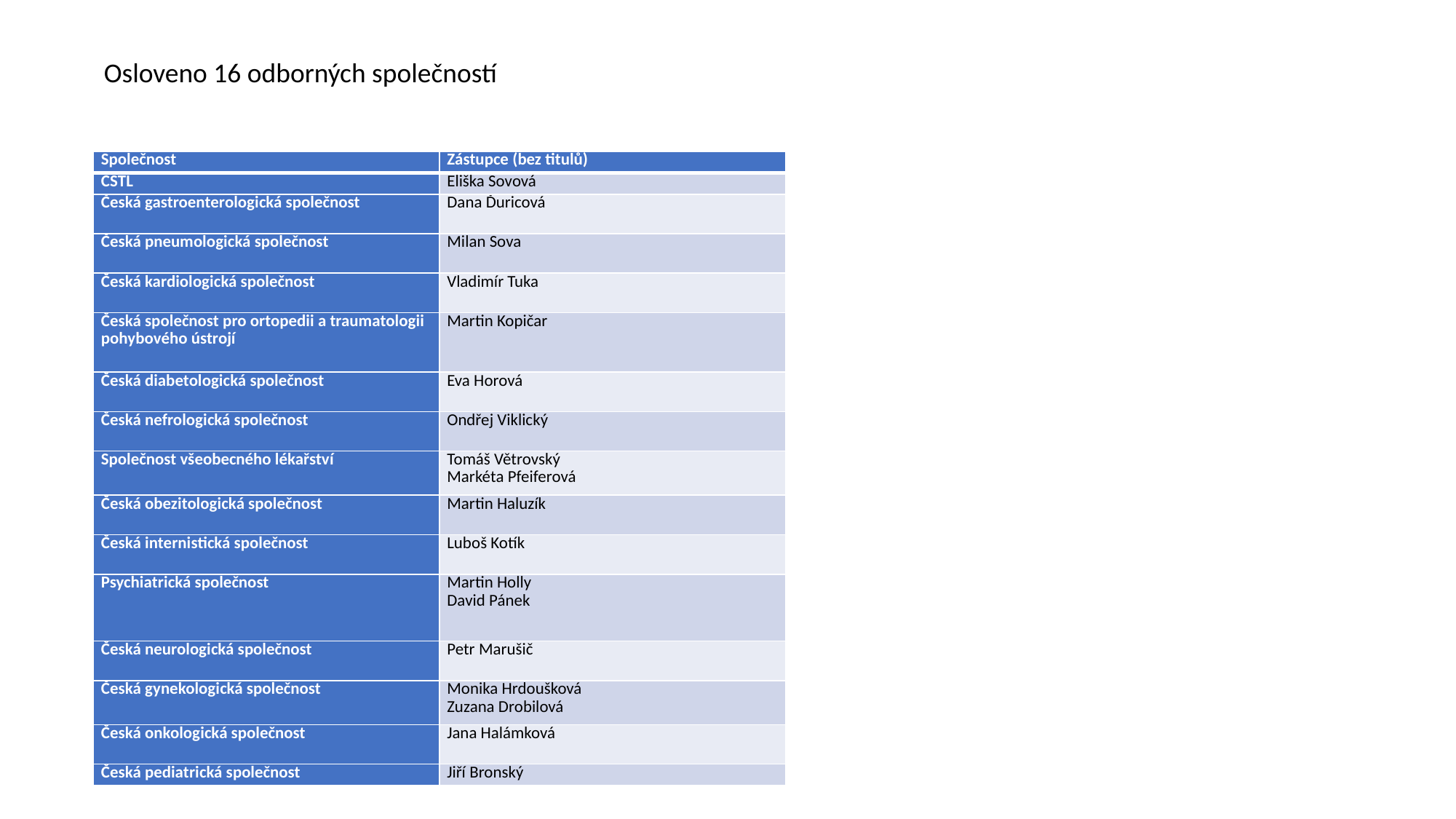

Osloveno 16 odborných společností
| Společnost | Zástupce (bez titulů) |
| --- | --- |
| ČSTL | Eliška Sovová |
| Česká gastroenterologická společnost | Dana Ďuricová |
| Česká pneumologická společnost | Milan Sova |
| Česká kardiologická společnost | Vladimír Tuka |
| Česká společnost pro ortopedii a traumatologii pohybového ústrojí | Martin Kopičar |
| Česká diabetologická společnost | Eva Horová |
| Česká nefrologická společnost | Ondřej Viklický |
| Společnost všeobecného lékařství | Tomáš Větrovský Markéta Pfeiferová |
| Česká obezitologická společnost | Martin Haluzík |
| Česká internistická společnost | Luboš Kotík |
| Psychiatrická společnost | Martin Holly David Pánek |
| Česká neurologická společnost | Petr Marušič |
| Česká gynekologická společnost | Monika Hrdoušková Zuzana Drobilová |
| Česká onkologická společnost | Jana Halámková |
| Česká pediatrická společnost | Jiří Bronský |